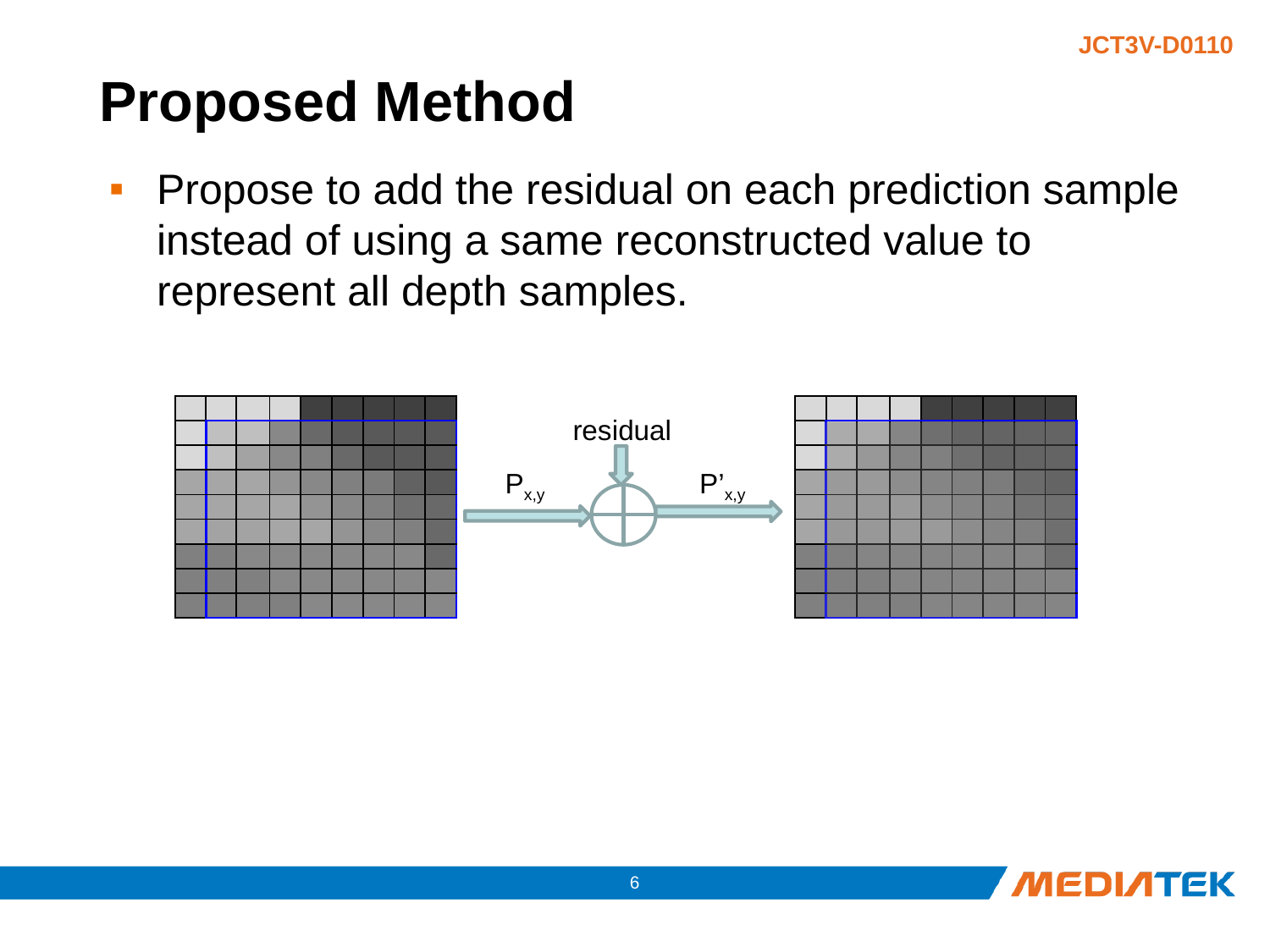

# Proposed Method
Propose to add the residual on each prediction sample instead of using a same reconstructed value to represent all depth samples.

|  |  |  |  |  |  |  |  |  |
| --- | --- | --- | --- | --- | --- | --- | --- | --- |
|  |  |  |  |  |  |  |  |  |
|  |  |  |  |  |  |  |  |  |
|  |  |  |  |  |  |  |  |  |
|  |  |  |  |  |  |  |  |  |
|  |  |  |  |  |  |  |  |  |
|  |  |  |  |  |  |  |  |  |
|  |  |  |  |  |  |  |  |  |
|  |  |  |  |  |  |  |  |  |
|  |  |  |  |  |  |  |  |  |
| --- | --- | --- | --- | --- | --- | --- | --- | --- |
|  |  |  |  |  |  |  |  |  |
|  |  |  |  |  |  |  |  |  |
|  |  |  |  |  |  |  |  |  |
|  |  |  |  |  |  |  |  |  |
|  |  |  |  |  |  |  |  |  |
|  |  |  |  |  |  |  |  |  |
|  |  |  |  |  |  |  |  |  |
|  |  |  |  |  |  |  |  |  |
residual

Px,y
P’x,y

6